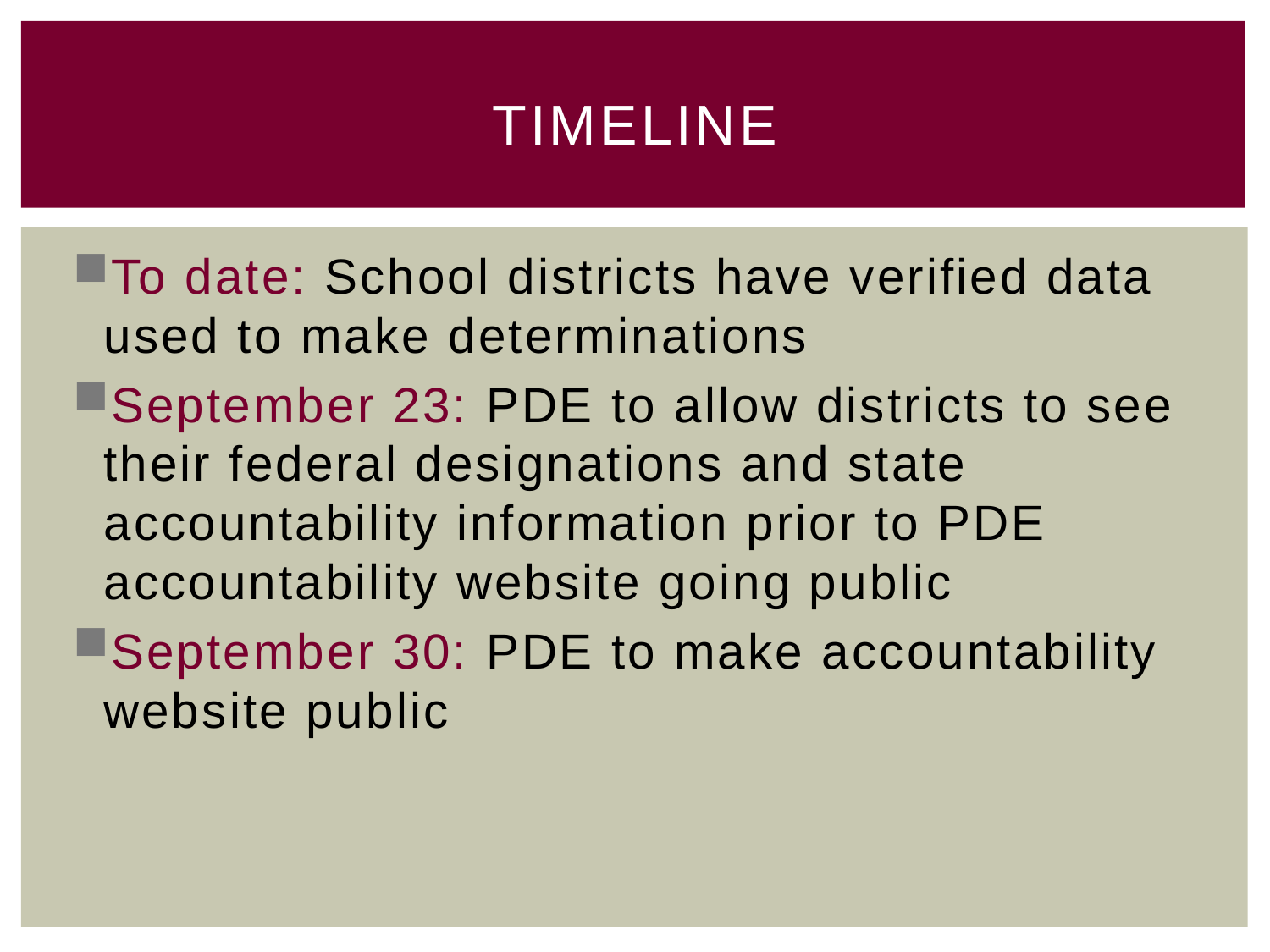

# TIMELINE
To date: School districts have verified data used to make determinations
September 23: PDE to allow districts to see their federal designations and state accountability information prior to PDE accountability website going public
September 30: PDE to make accountability website public